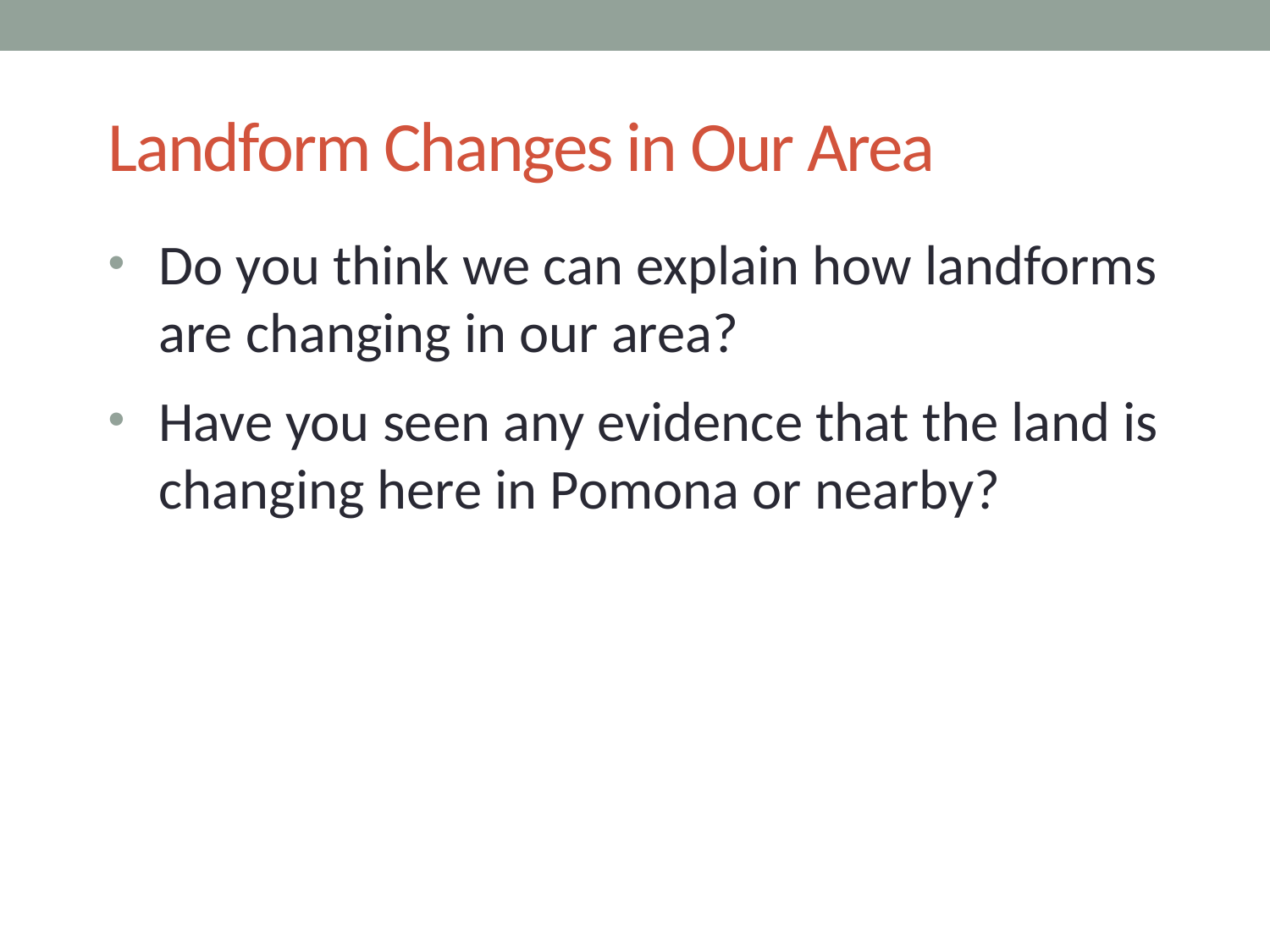

# Landform Changes in Our Area
Do you think we can explain how landforms are changing in our area?
Have you seen any evidence that the land is changing here in Pomona or nearby?